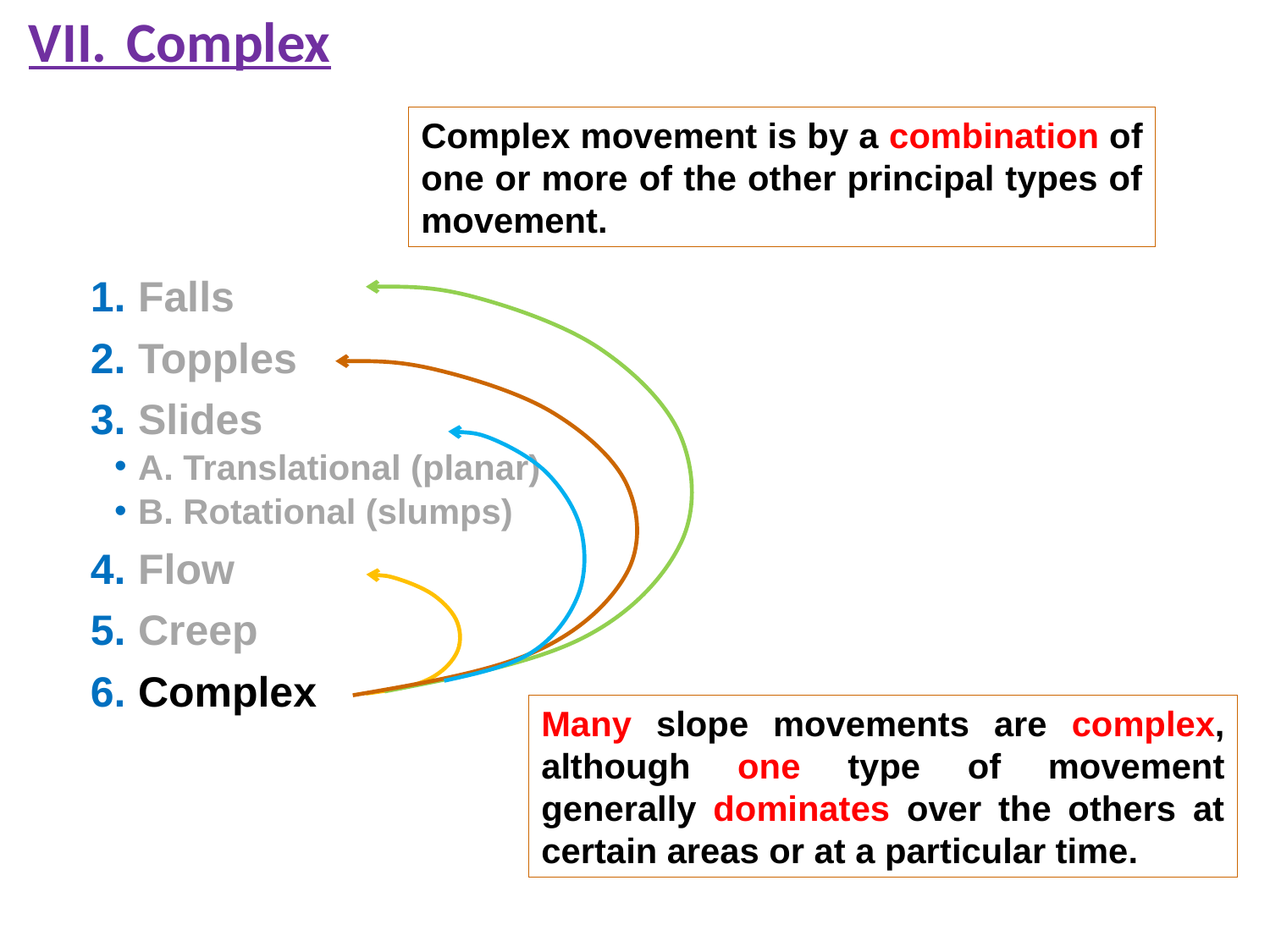

VII. Complex
Complex movement is by a combination of one or more of the other principal types of movement.
Falls
Topples
Slides
A. Translational (planar)
B. Rotational (slumps)
Flow
Creep
Complex

Many slope movements are complex, although one type of movement generally dominates over the others at certain areas or at a particular time.